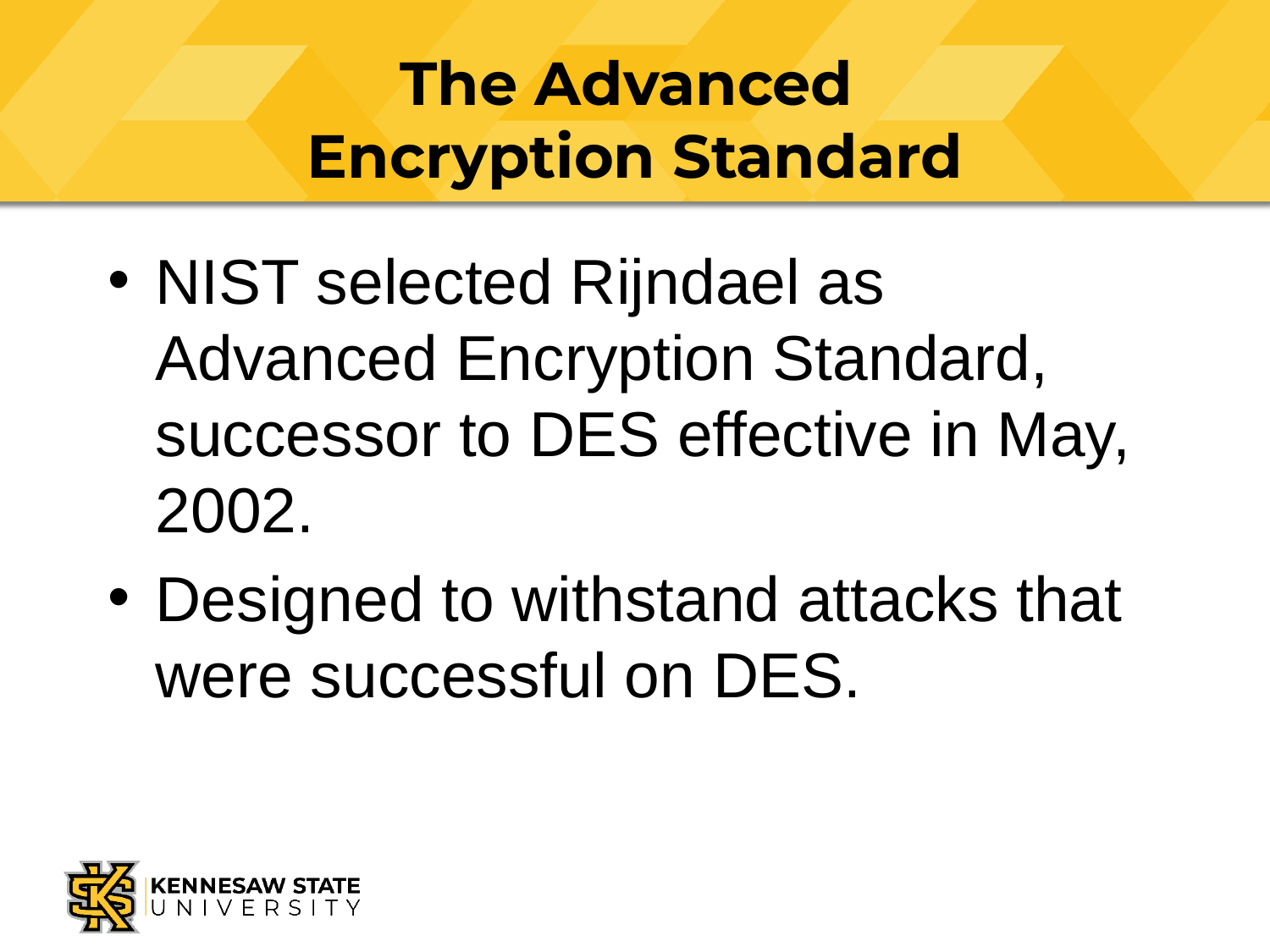

# The Advanced Encryption Standard
NIST selected Rijndael as Advanced Encryption Standard, successor to DES effective in May, 2002.
Designed to withstand attacks that were successful on DES.